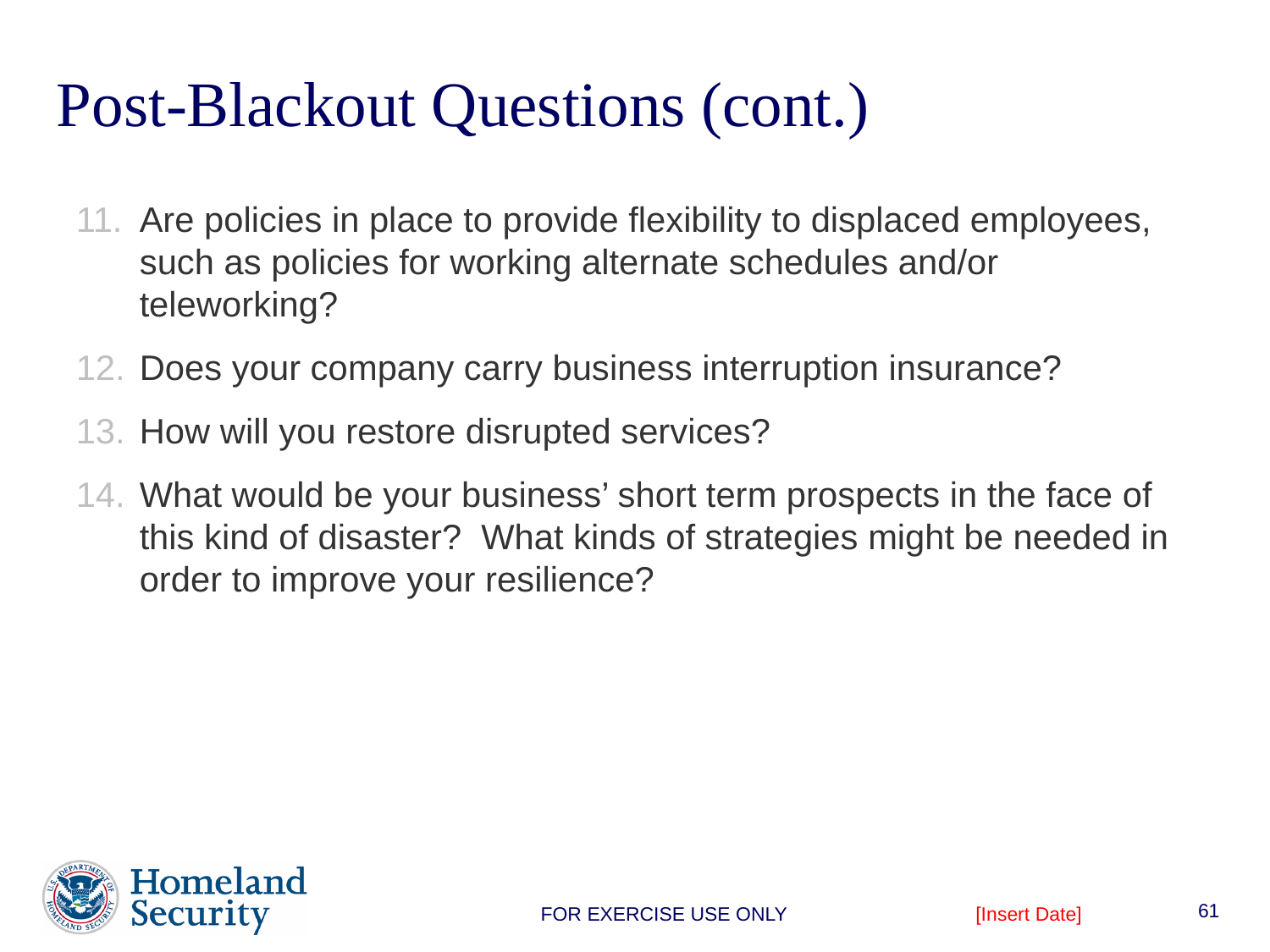

# Post-Blackout Questions (cont.)
11.	Are policies in place to provide flexibility to displaced employees, such as policies for working alternate schedules and/or teleworking?
12.	Does your company carry business interruption insurance?
13.	How will you restore disrupted services?
14.	What would be your business’ short term prospects in the face of this kind of disaster?  What kinds of strategies might be needed in order to improve your resilience?

61